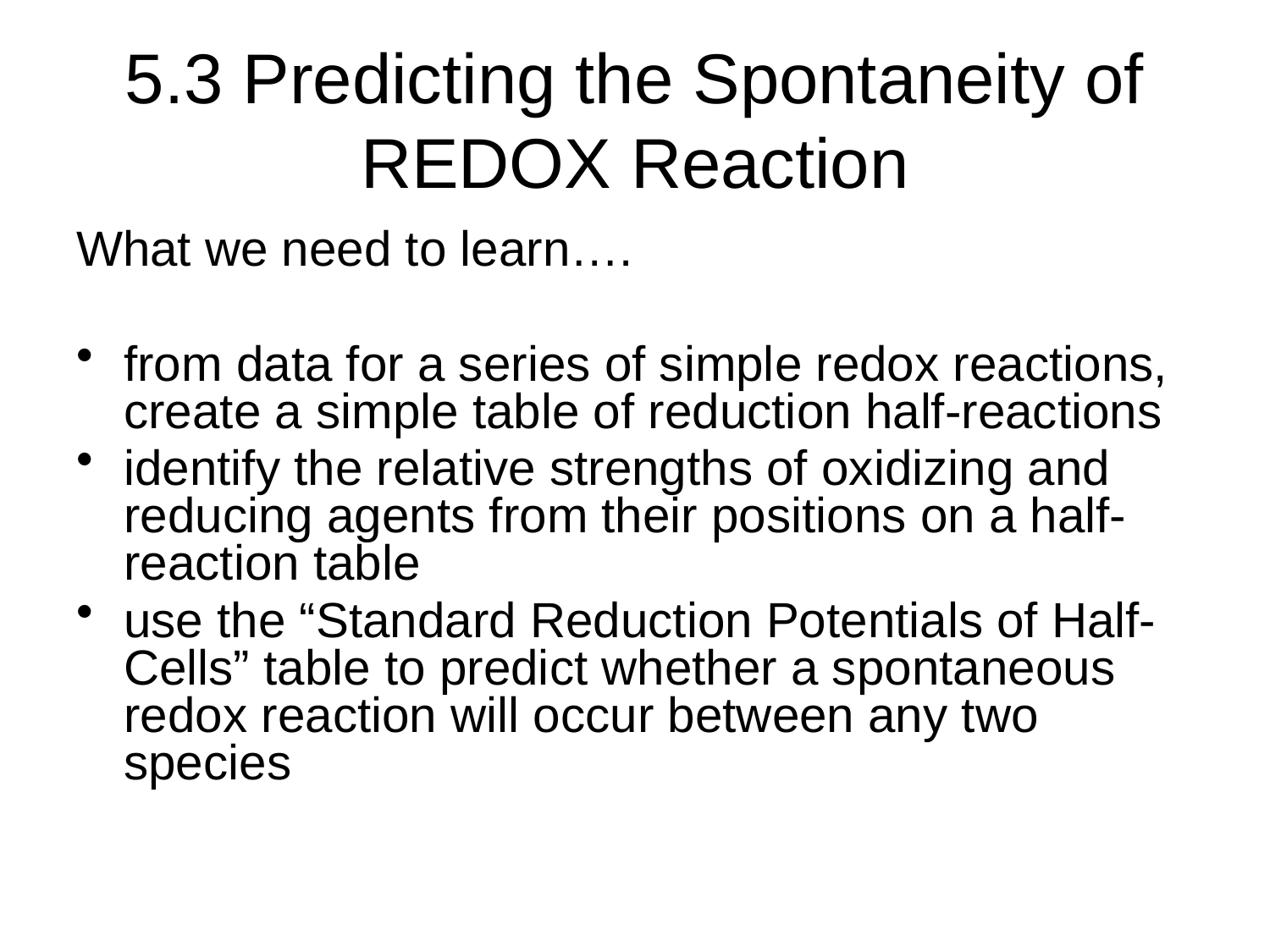

# 5.3 Predicting the Spontaneity of REDOX Reaction
What we need to learn….

from data for a series of simple redox reactions, create a simple table of reduction half-reactions
identify the relative strengths of oxidizing and reducing agents from their positions on a half-reaction table
use the “Standard Reduction Potentials of Half-Cells” table to predict whether a spontaneous redox reaction will occur between any two species